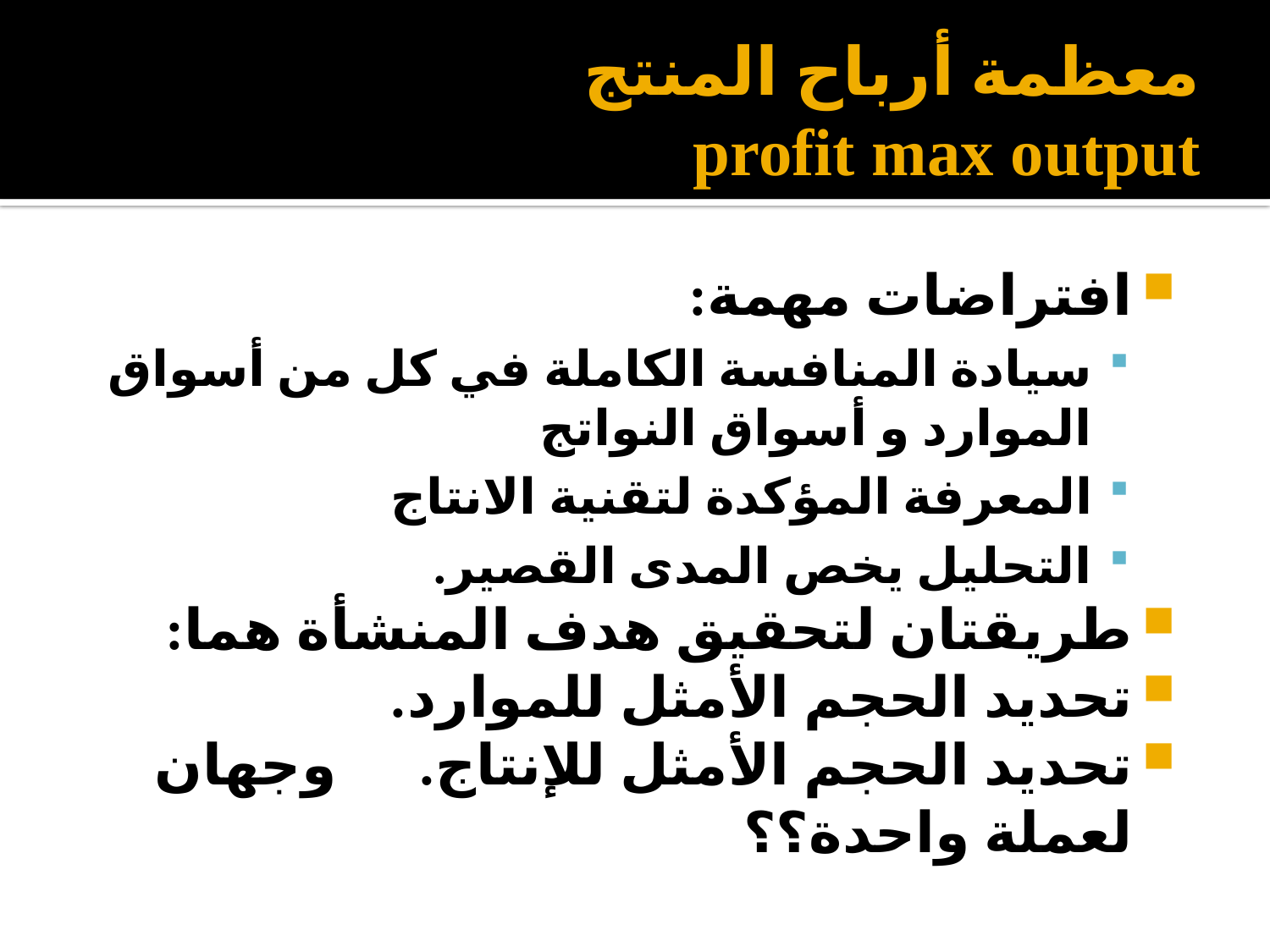

# معظمة أرباح المنتج profit max output
افتراضات مهمة:
سيادة المنافسة الكاملة في كل من أسواق الموارد و أسواق النواتج
المعرفة المؤكدة لتقنية الانتاج
التحليل يخص المدى القصير.
طريقتان لتحقيق هدف المنشأة هما:
تحديد الحجم الأمثل للموارد.
تحديد الحجم الأمثل للإنتاج.      وجهان لعملة واحدة؟؟